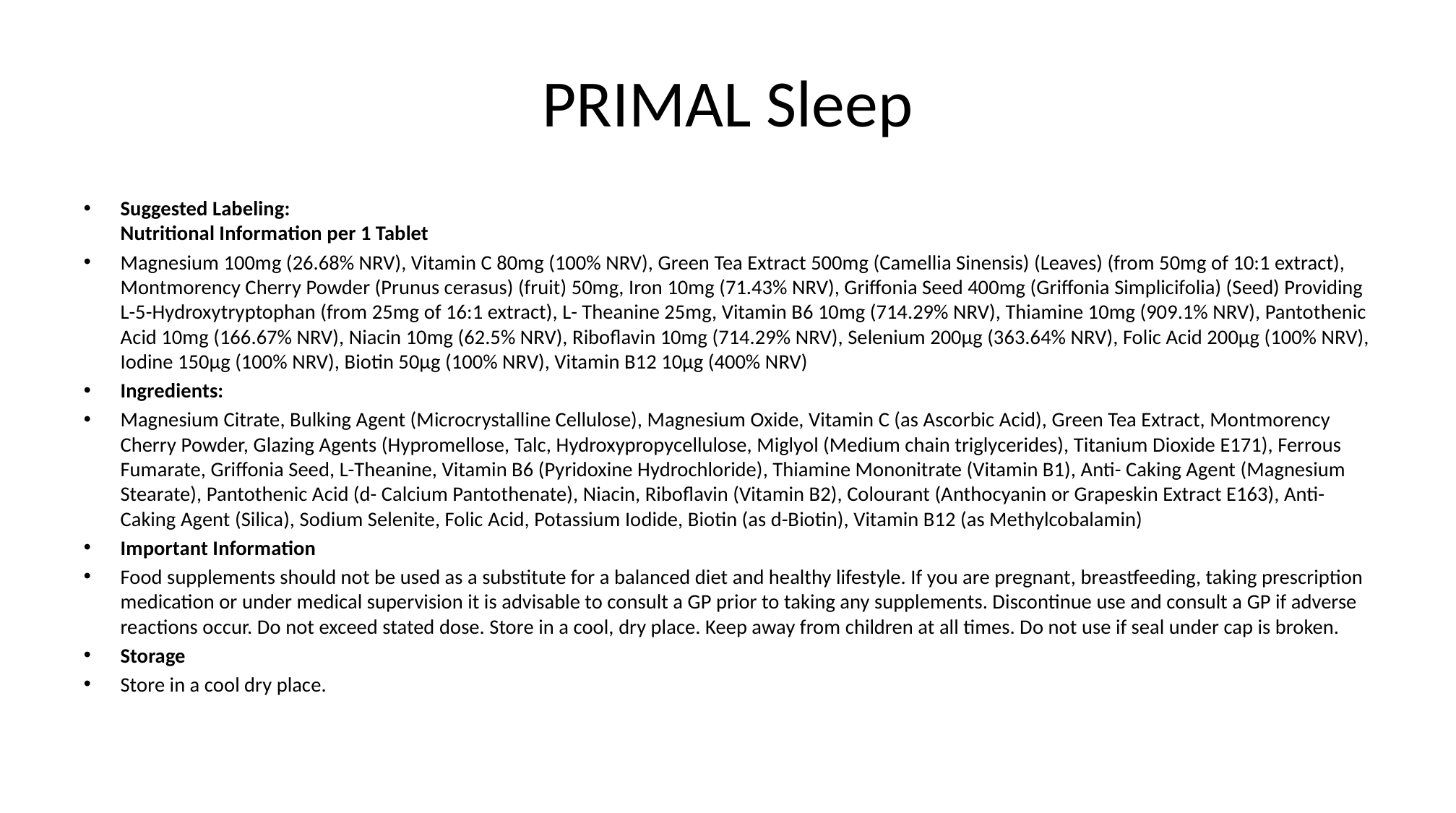

# PRIMAL Sleep
Suggested Labeling:
Nutritional Information per 1 Tablet
Magnesium 100mg (26.68% NRV), Vitamin C 80mg (100% NRV), Green Tea Extract 500mg (Camellia Sinensis) (Leaves) (from 50mg of 10:1 extract), Montmorency Cherry Powder (Prunus cerasus) (fruit) 50mg, Iron 10mg (71.43% NRV), Griffonia Seed 400mg (Griffonia Simplicifolia) (Seed) Providing L-5-Hydroxytryptophan (from 25mg of 16:1 extract), L- Theanine 25mg, Vitamin B6 10mg (714.29% NRV), Thiamine 10mg (909.1% NRV), Pantothenic Acid 10mg (166.67% NRV), Niacin 10mg (62.5% NRV), Riboflavin 10mg (714.29% NRV), Selenium 200μg (363.64% NRV), Folic Acid 200μg (100% NRV), Iodine 150μg (100% NRV), Biotin 50μg (100% NRV), Vitamin B12 10μg (400% NRV)
Ingredients:
Magnesium Citrate, Bulking Agent (Microcrystalline Cellulose), Magnesium Oxide, Vitamin C (as Ascorbic Acid), Green Tea Extract, Montmorency Cherry Powder, Glazing Agents (Hypromellose, Talc, Hydroxypropycellulose, Miglyol (Medium chain triglycerides), Titanium Dioxide E171), Ferrous Fumarate, Griffonia Seed, L-Theanine, Vitamin B6 (Pyridoxine Hydrochloride), Thiamine Mononitrate (Vitamin B1), Anti- Caking Agent (Magnesium Stearate), Pantothenic Acid (d- Calcium Pantothenate), Niacin, Riboflavin (Vitamin B2), Colourant (Anthocyanin or Grapeskin Extract E163), Anti- Caking Agent (Silica), Sodium Selenite, Folic Acid, Potassium Iodide, Biotin (as d-Biotin), Vitamin B12 (as Methylcobalamin)
Important Information
Food supplements should not be used as a substitute for a balanced diet and healthy lifestyle. If you are pregnant, breastfeeding, taking prescription medication or under medical supervision it is advisable to consult a GP prior to taking any supplements. Discontinue use and consult a GP if adverse reactions occur. Do not exceed stated dose. Store in a cool, dry place. Keep away from children at all times. Do not use if seal under cap is broken.
Storage
Store in a cool dry place.